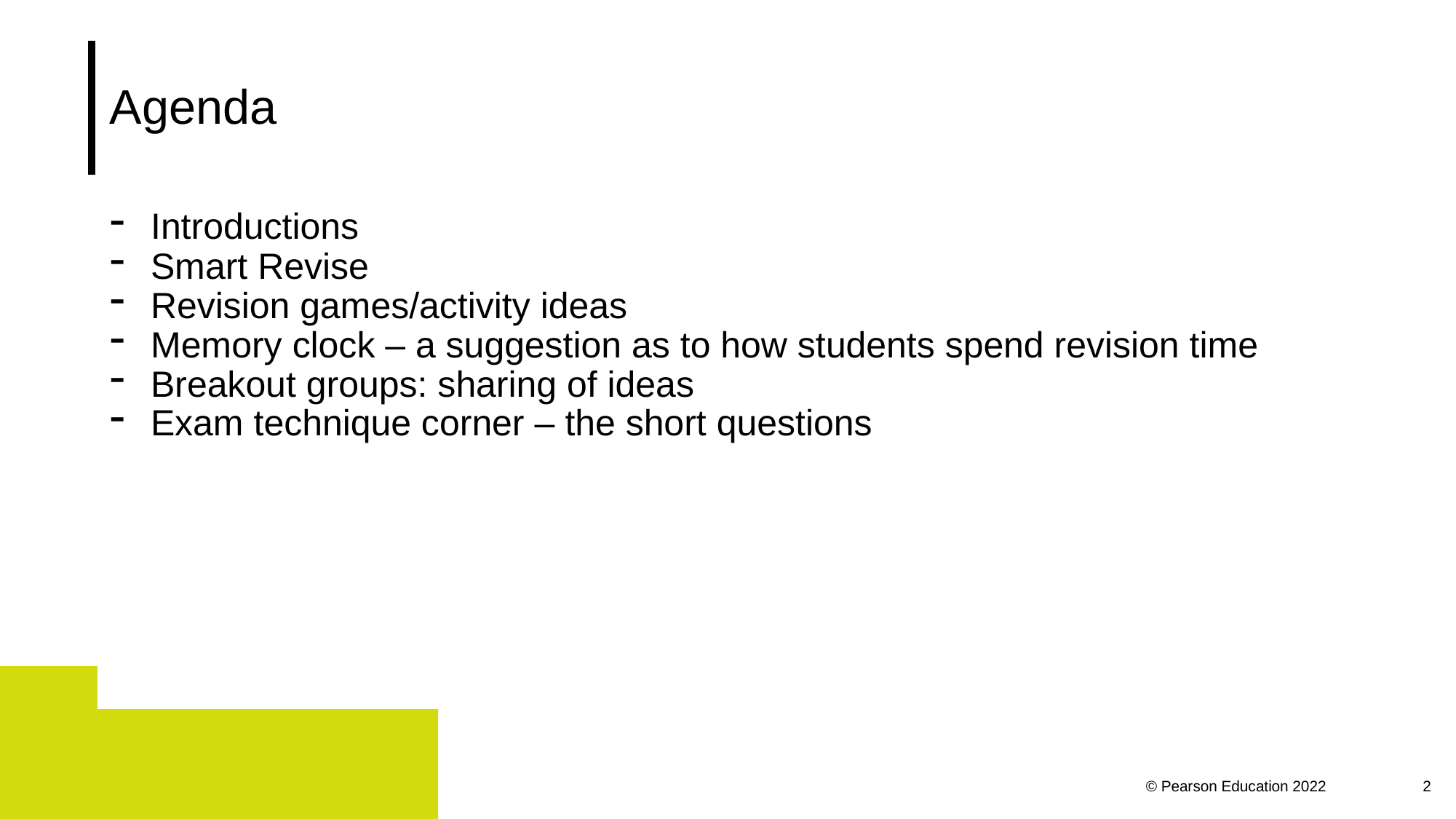

# Agenda
Introductions
Smart Revise
Revision games/activity ideas
Memory clock – a suggestion as to how students spend revision time
Breakout groups: sharing of ideas
Exam technique corner – the short questions